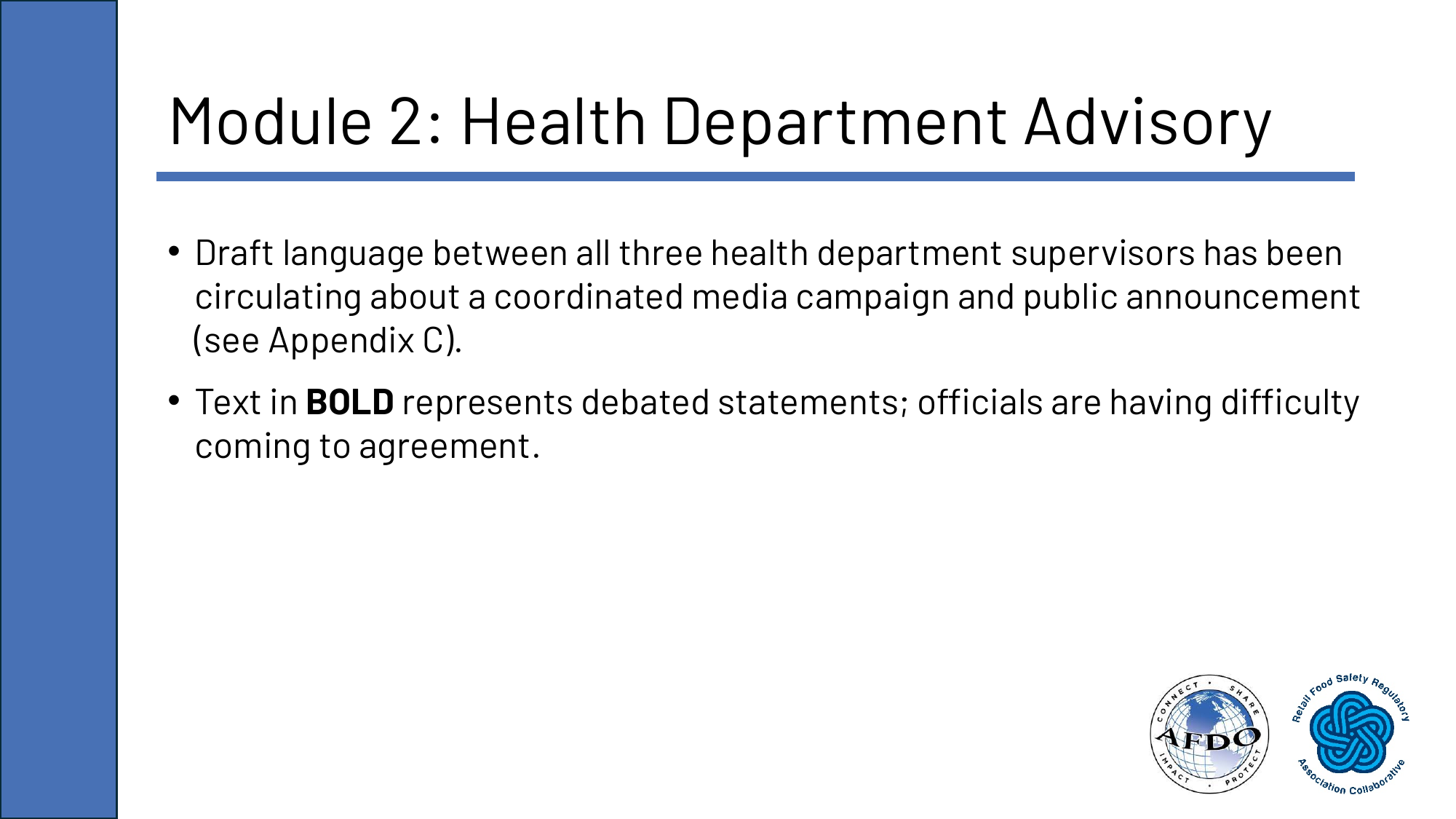

# Module 2: Health Department Advisory
Draft language between all three health department supervisors has been circulating about a coordinated media campaign and public announcement (see Appendix C).
Text in BOLD represents debated statements; officials are having difficulty coming to agreement.